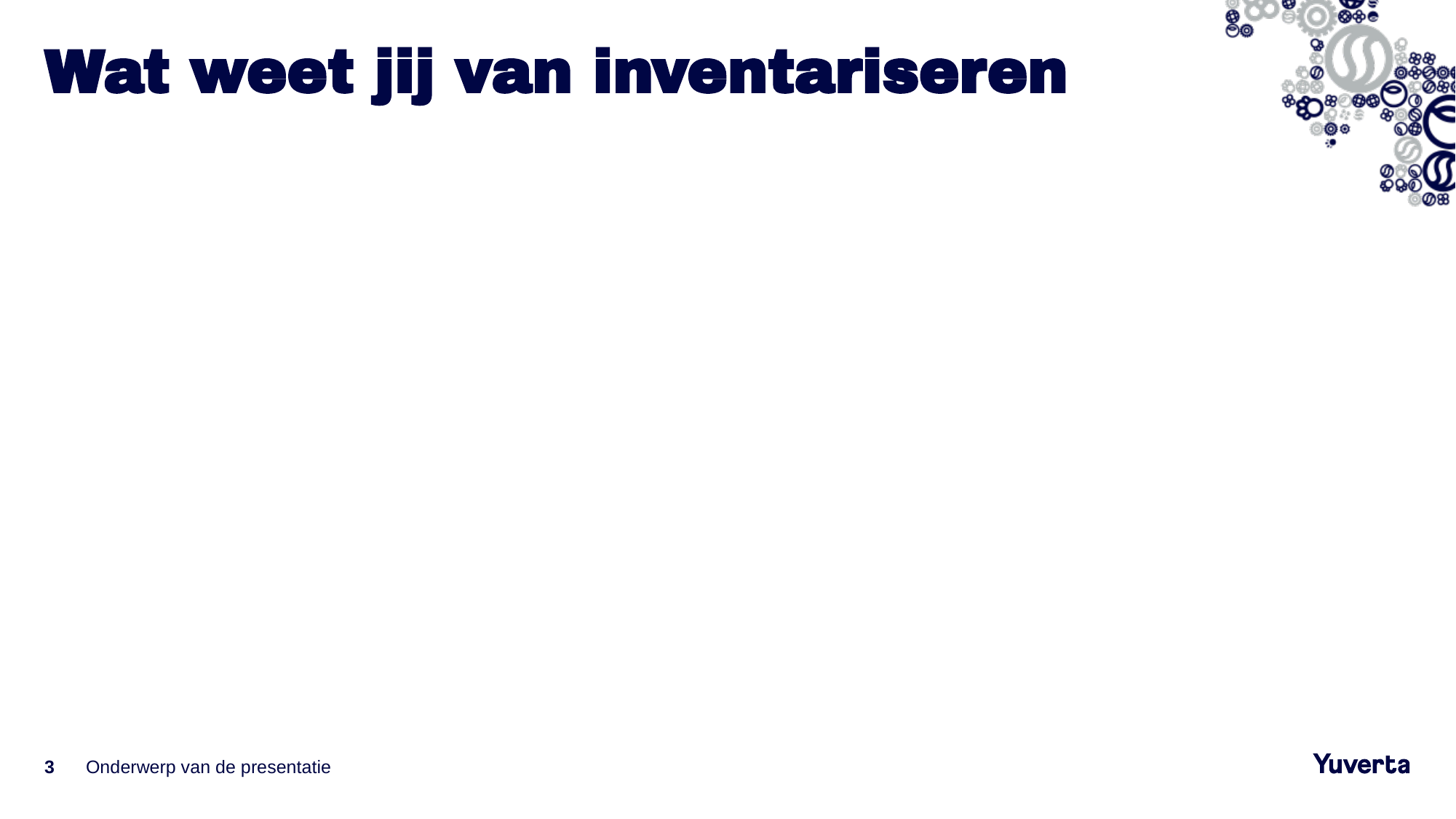

# Wat weet jij van inventariseren

3
Onderwerp van de presentatie
26-1-2024